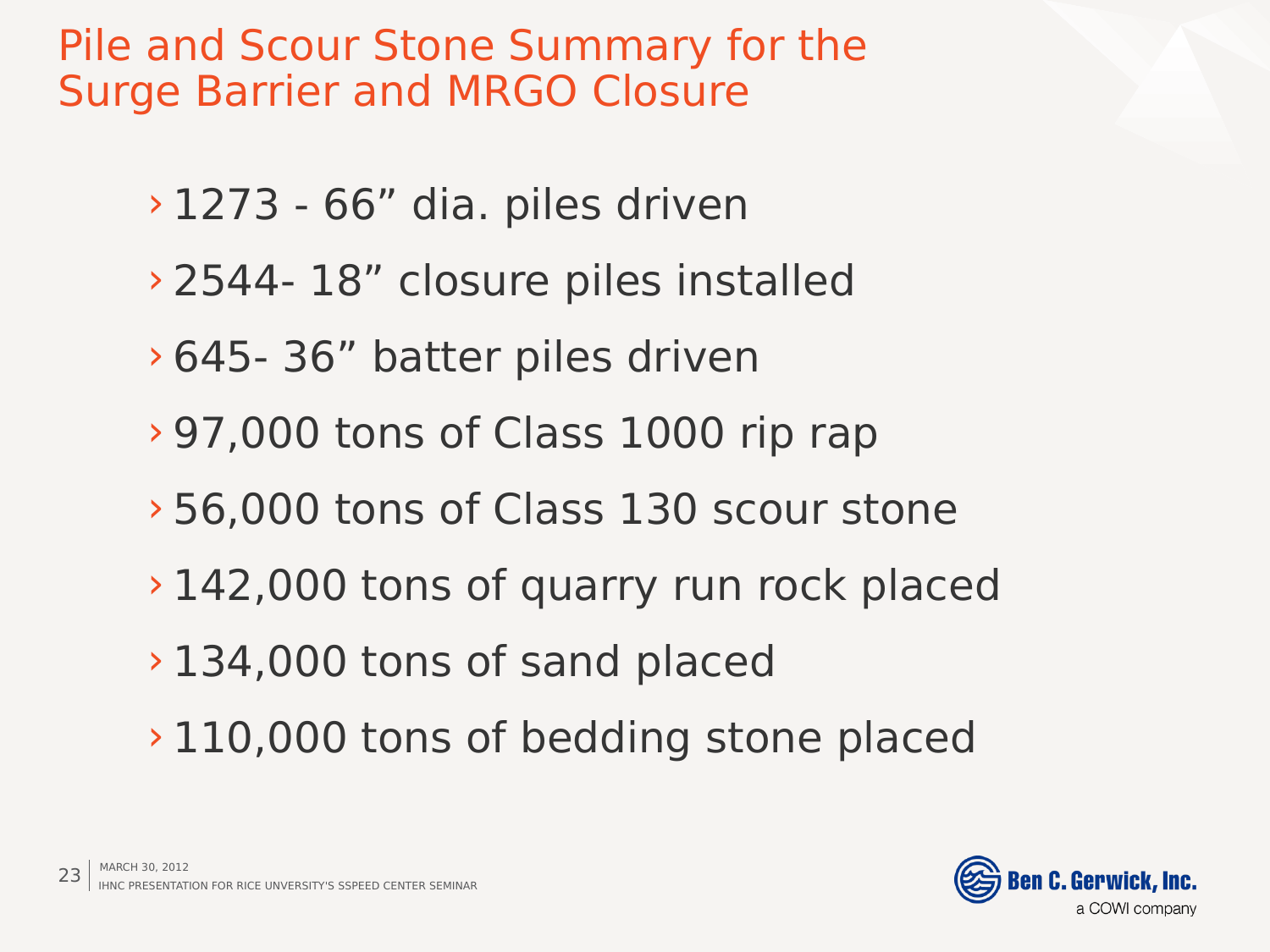

# Pile and Scour Stone Summary for the Surge Barrier and MRGO Closure
1273 - 66” dia. piles driven
2544- 18” closure piles installed
645- 36” batter piles driven
97,000 tons of Class 1000 rip rap
56,000 tons of Class 130 scour stone
142,000 tons of quarry run rock placed
134,000 tons of sand placed
110,000 tons of bedding stone placed

23
March 30, 2012
IHNC Presentation for Rice Unversity's SSPEED Center Seminar